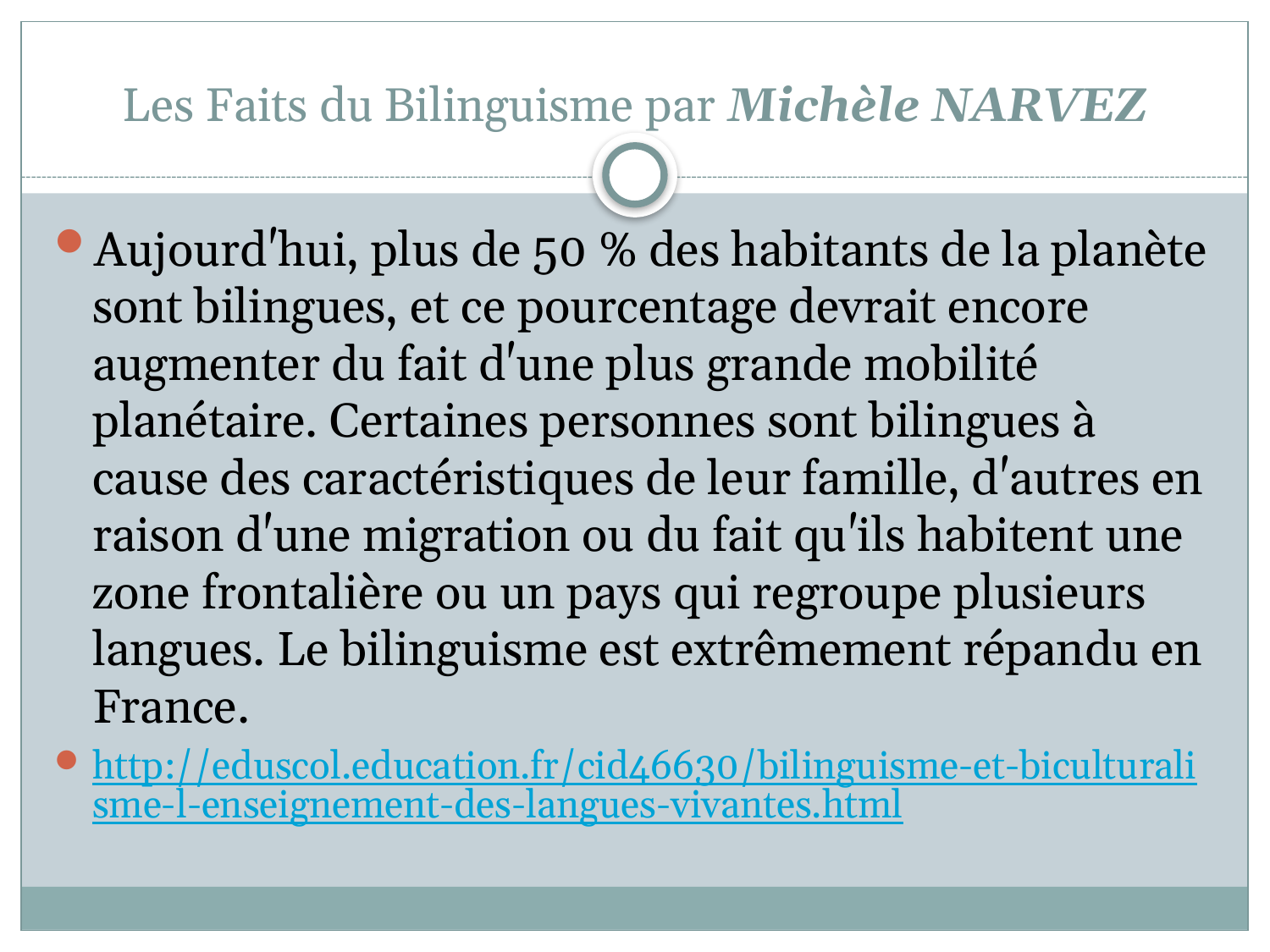

# Les Faits du Bilinguisme par Michèle NARVEZ
Aujourd'hui, plus de 50 % des habitants de la planète sont bilingues, et ce pourcentage devrait encore augmenter du fait d'une plus grande mobilité planétaire. Certaines personnes sont bilingues à cause des caractéristiques de leur famille, d'autres en raison d'une migration ou du fait qu'ils habitent une zone frontalière ou un pays qui regroupe plusieurs langues. Le bilinguisme est extrêmement répandu en France.
http://eduscol.education.fr/cid46630/bilinguisme-et-biculturalisme-l-enseignement-des-langues-vivantes.html